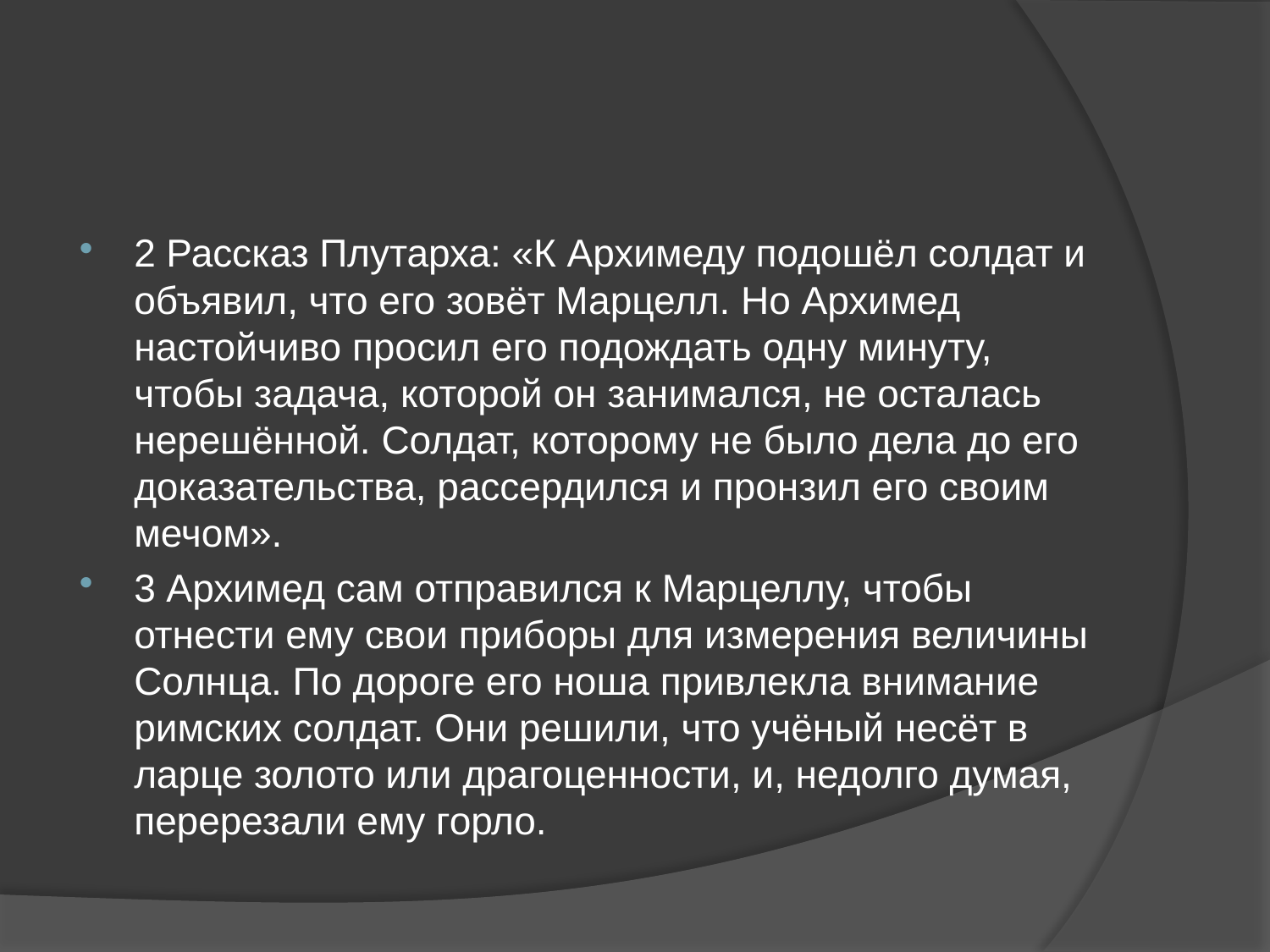

#
2 Рассказ Плутарха: «К Архимеду подошёл солдат и объявил, что его зовёт Марцелл. Но Архимед настойчиво просил его подождать одну минуту, чтобы задача, которой он занимался, не осталась нерешённой. Солдат, которому не было дела до его доказательства, рассердился и пронзил его своим мечом».
3 Архимед сам отправился к Марцеллу, чтобы отнести ему свои приборы для измерения величины Солнца. По дороге его ноша привлекла внимание римских солдат. Они решили, что учёный несёт в ларце золото или драгоценности, и, недолго думая, перерезали ему горло.